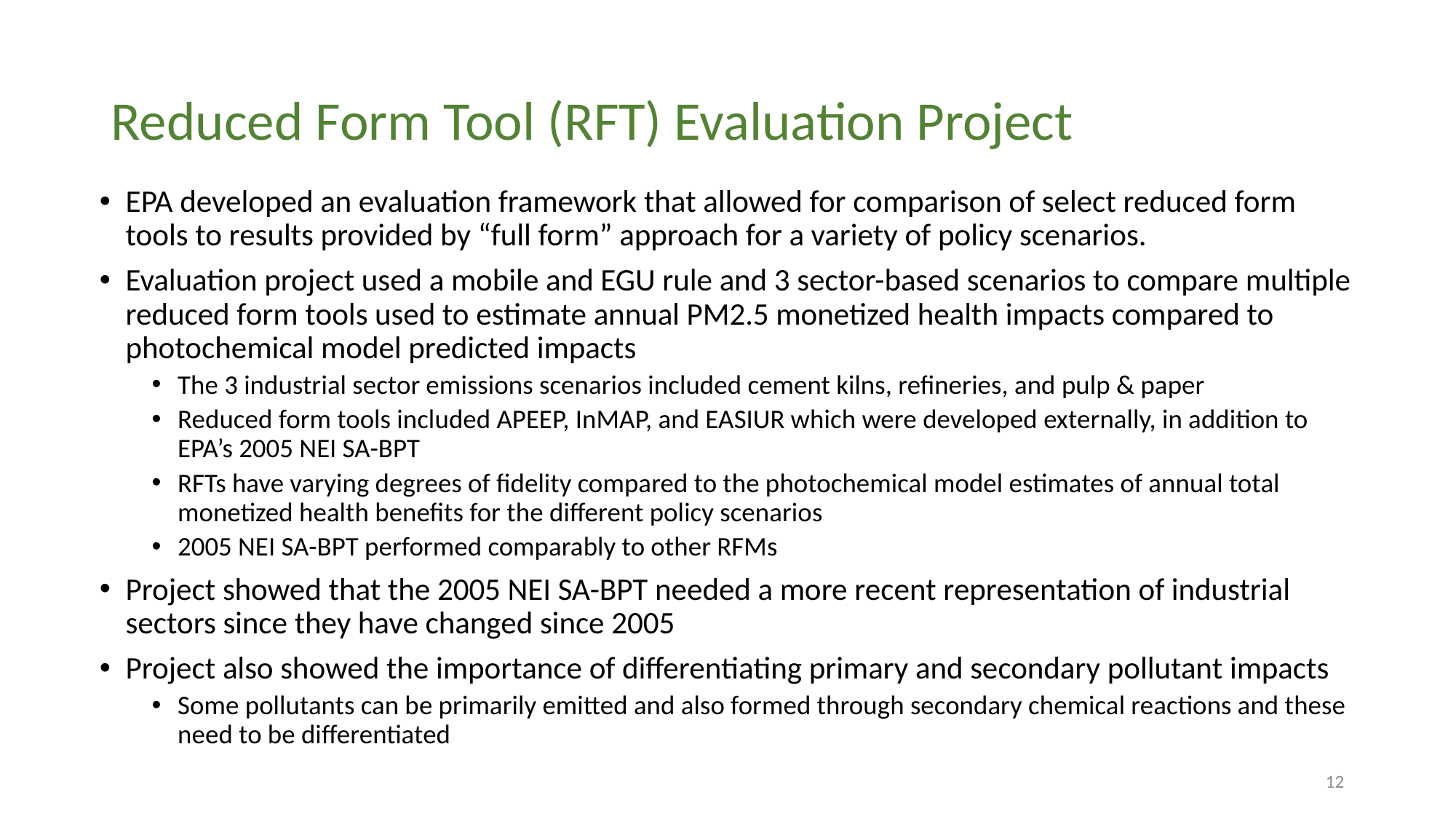

# Reduced Form Tool (RFT) Evaluation Project
EPA developed an evaluation framework that allowed for comparison of select reduced form tools to results provided by “full form” approach for a variety of policy scenarios.
Evaluation project used a mobile and EGU rule and 3 sector-based scenarios to compare multiple reduced form tools used to estimate annual PM2.5 monetized health impacts compared to photochemical model predicted impacts
The 3 industrial sector emissions scenarios included cement kilns, refineries, and pulp & paper
Reduced form tools included APEEP, InMAP, and EASIUR which were developed externally, in addition to EPA’s 2005 NEI SA-BPT
RFTs have varying degrees of fidelity compared to the photochemical model estimates of annual total monetized health benefits for the different policy scenarios
2005 NEI SA-BPT performed comparably to other RFMs
Project showed that the 2005 NEI SA-BPT needed a more recent representation of industrial sectors since they have changed since 2005
Project also showed the importance of differentiating primary and secondary pollutant impacts
Some pollutants can be primarily emitted and also formed through secondary chemical reactions and these need to be differentiated

12